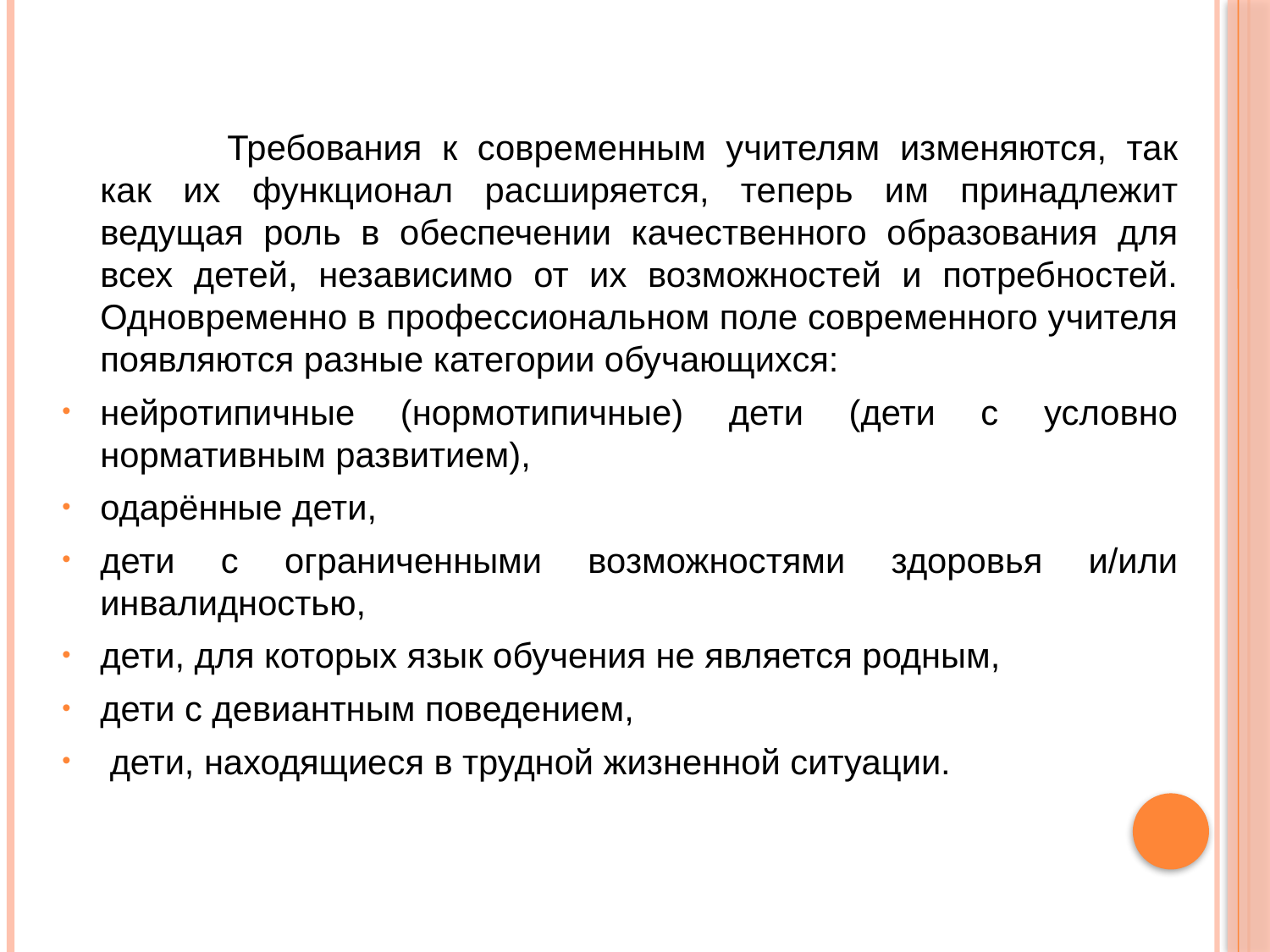

Требования к современным учителям изменяются, так как их функционал расширяется, теперь им принадлежит ведущая роль в обеспечении качественного образования для всех детей, независимо от их возможностей и потребностей. Одновременно в профессиональном поле современного учителя появляются разные категории обучающихся:
нейротипичные (нормотипичные) дети (дети с условно нормативным развитием),
одарённые дети,
дети с ограниченными возможностями здоровья и/или инвалидностью,
дети, для которых язык обучения не является родным,
дети с девиантным поведением,
 дети, находящиеся в трудной жизненной ситуации.